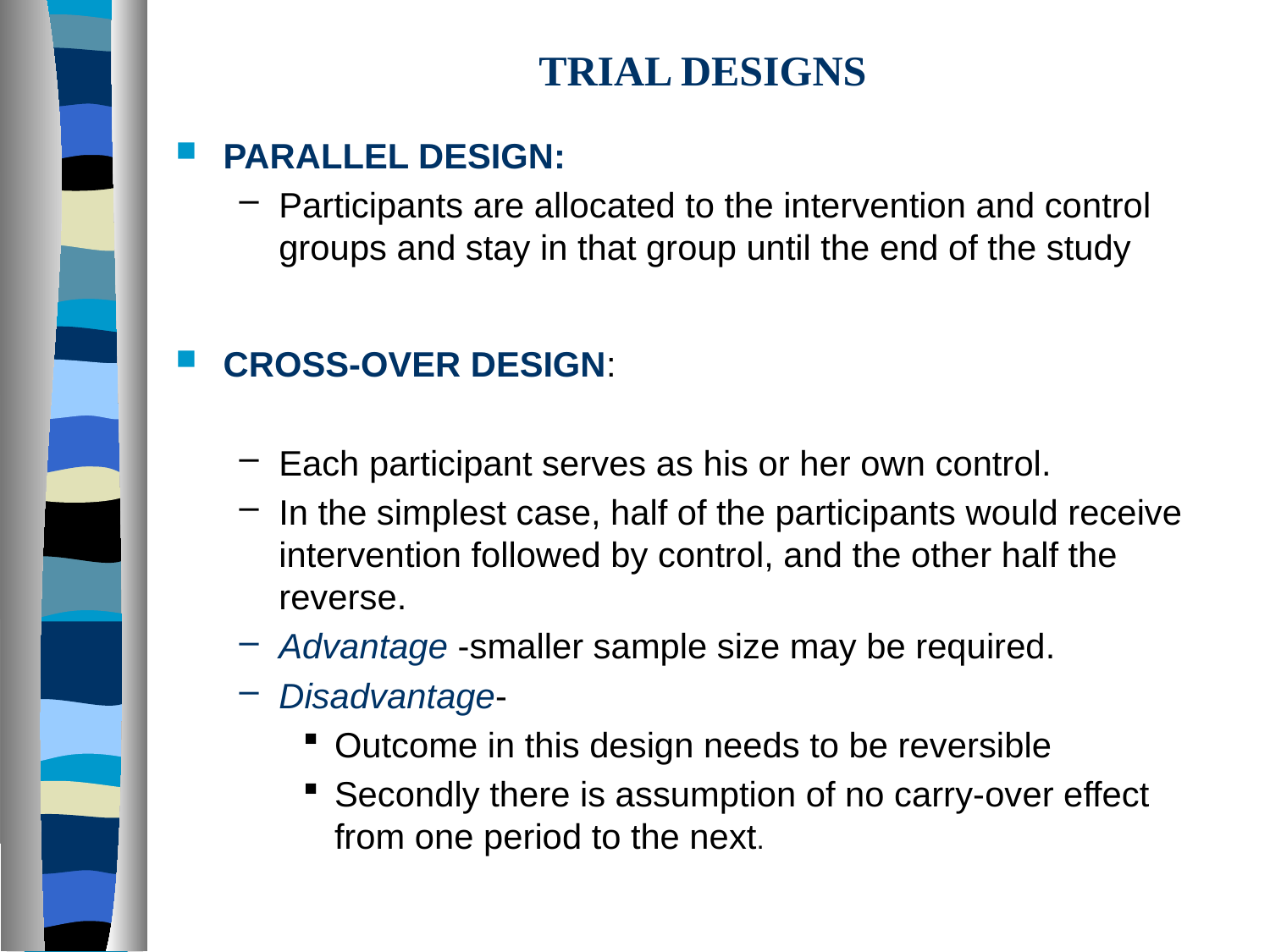

# TRIAL DESIGNS
PARALLEL DESIGN:
Participants are allocated to the intervention and control groups and stay in that group until the end of the study

CROSS-OVER DESIGN:

Each participant serves as his or her own control.
In the simplest case, half of the participants would receive intervention followed by control, and the other half the reverse.
Advantage -smaller sample size may be required.
Disadvantage-
Outcome in this design needs to be reversible
Secondly there is assumption of no carry-over effect from one period to the next.